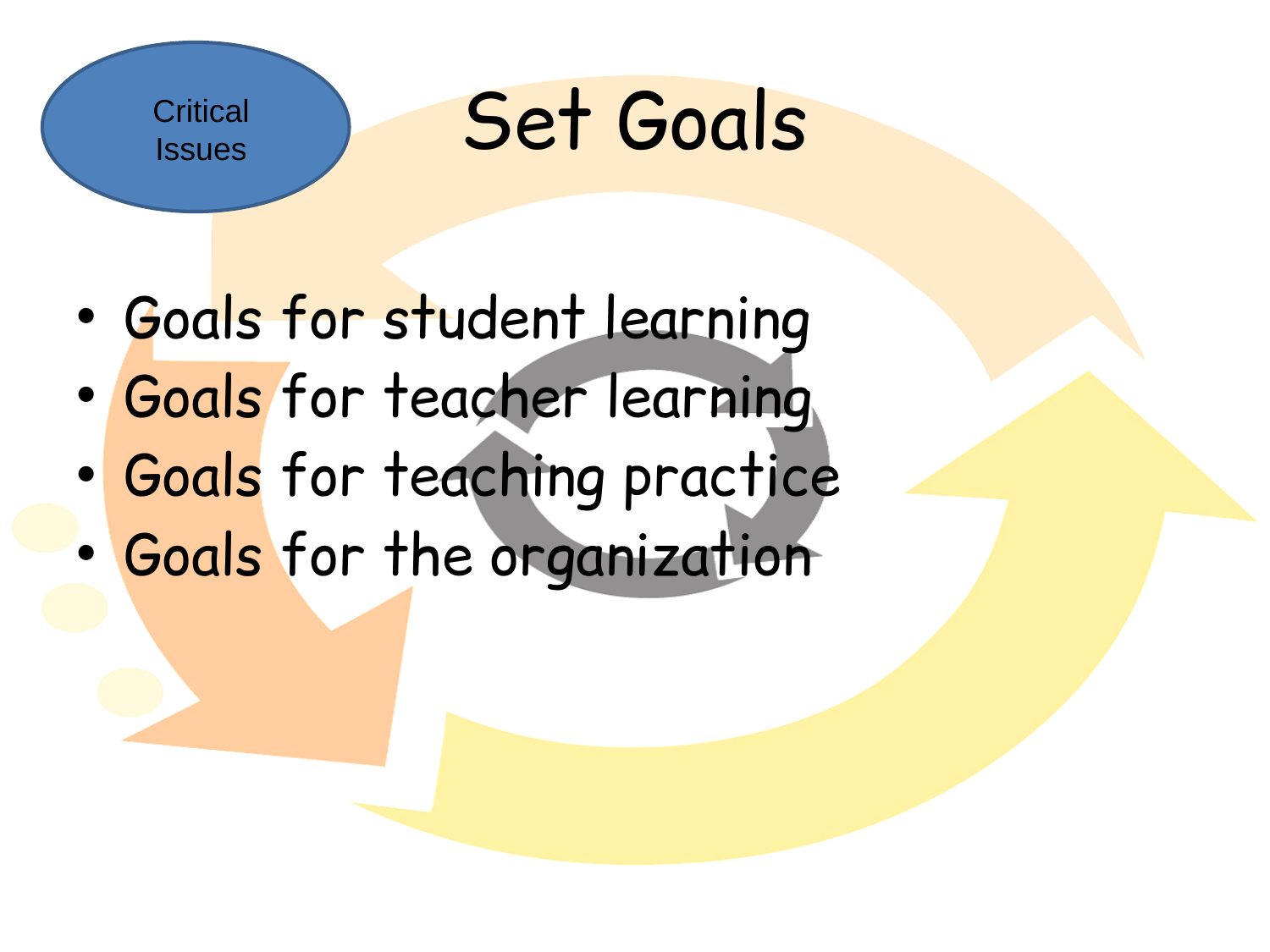

# Set Goals

Critical Issues
Goals for student learning
Goals for teacher learning
Goals for teaching practice
Goals for the organization